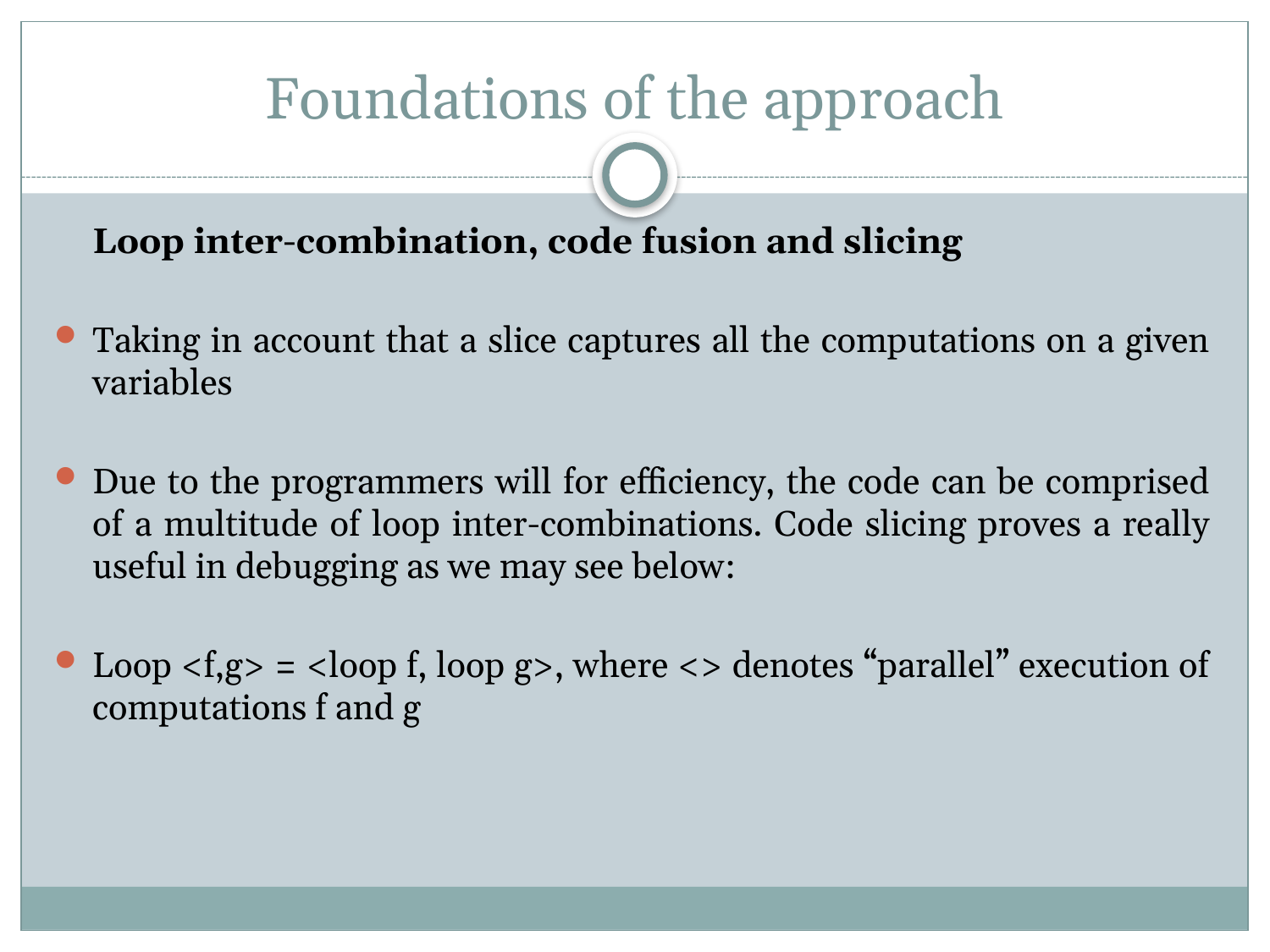

# Foundations of the approach
	Loop inter-combination, code fusion and slicing

Taking in account that a slice captures all the computations on a given variables

Due to the programmers will for efficiency, the code can be comprised of a multitude of loop inter-combinations. Code slicing proves a really useful in debugging as we may see below:

Loop <f,g> = <loop f, loop g>, where <> denotes “parallel” execution of computations f and g